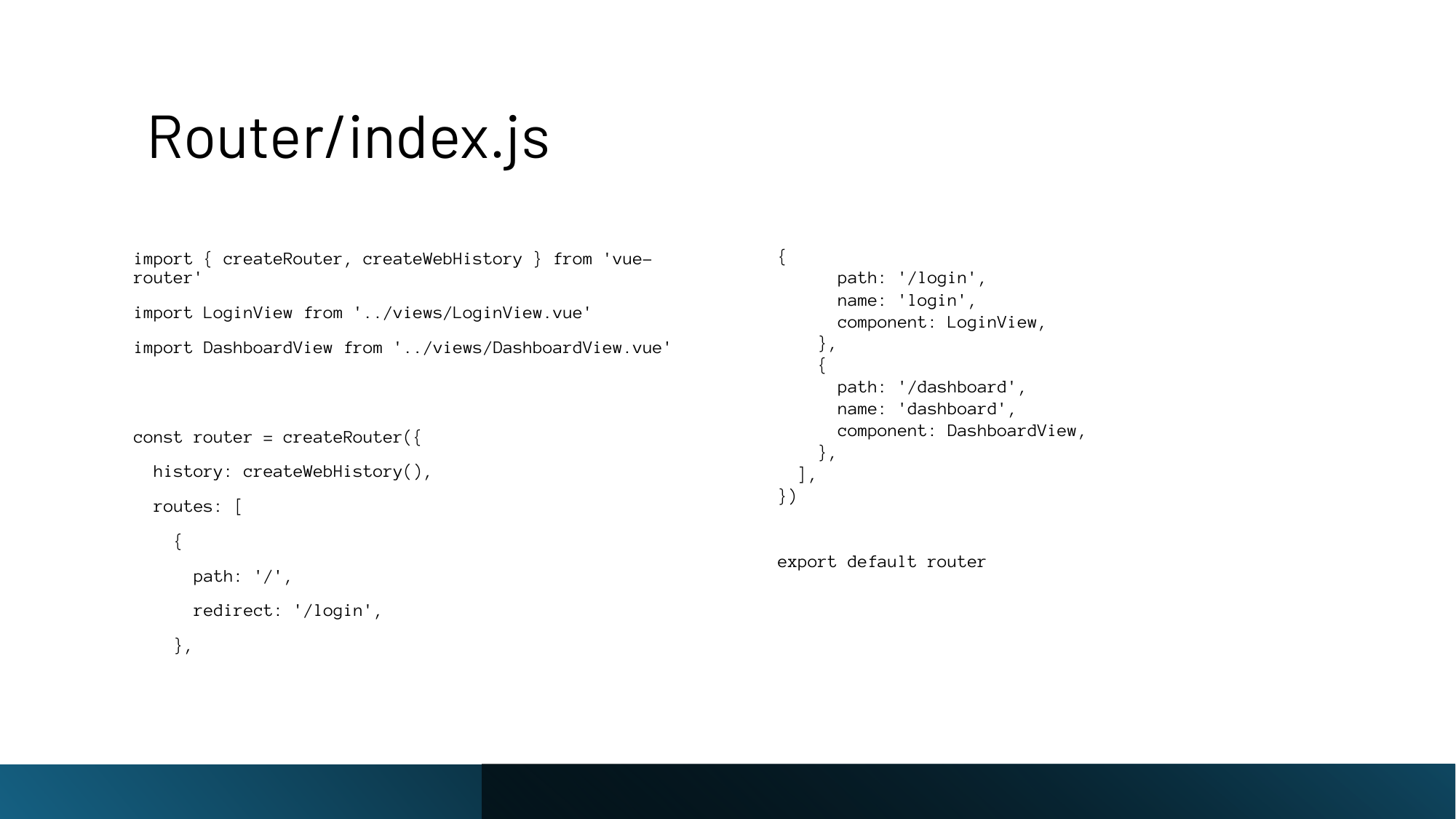

# Router/index.js
{
      path: '/login',
      name: 'login',
      component: LoginView,
    },
    {
      path: '/dashboard',
      name: 'dashboard',
      component: DashboardView,
    },
  ],
})

export default router
import { createRouter, createWebHistory } from 'vue-router'
import LoginView from '../views/LoginView.vue'
import DashboardView from '../views/DashboardView.vue'

const router = createRouter({
  history: createWebHistory(),
  routes: [
    {
      path: '/',
      redirect: '/login',
    },